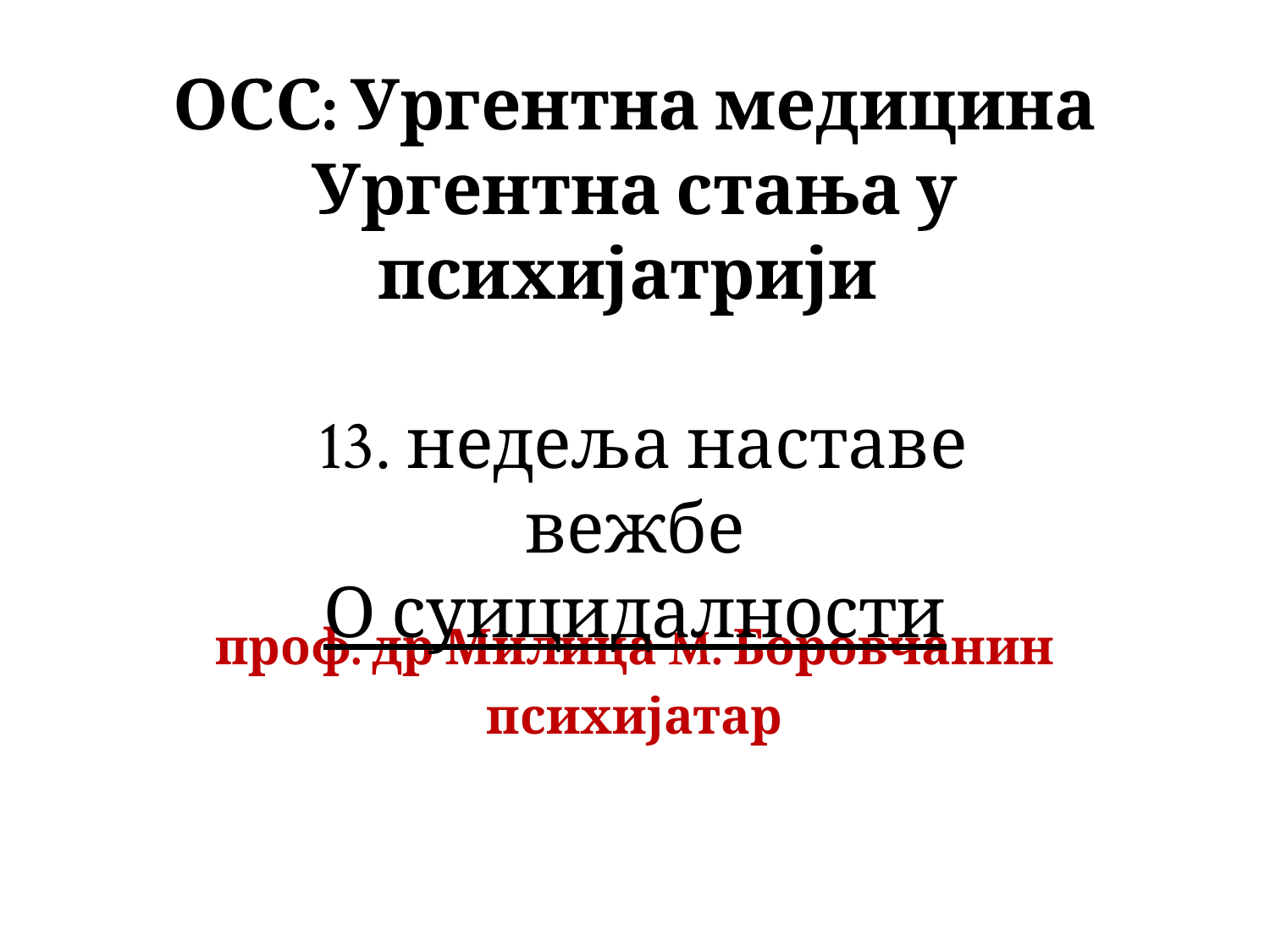

# ОСС: Ургентна медицина Ургентна стања у психијатрији 13. недеља наставе вежбе О суицидалности

проф. др Милица M. Боровчанин
психијатар